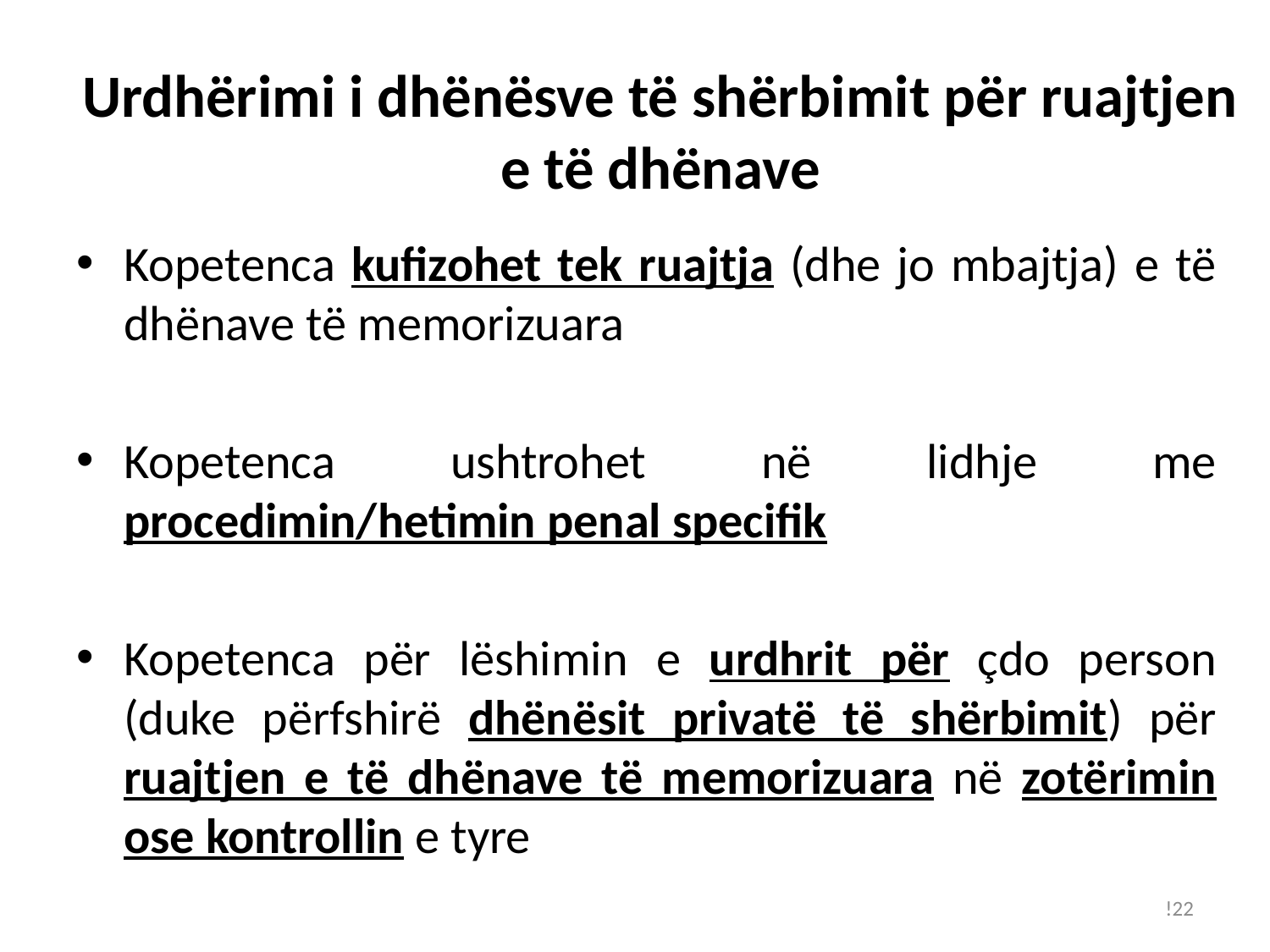

# Urdhërimi i dhënësve të shërbimit për ruajtjen e të dhënave
Kopetenca kufizohet tek ruajtja (dhe jo mbajtja) e të dhënave të memorizuara

Kopetenca ushtrohet në lidhje me procedimin/hetimin penal specifik

Kopetenca për lëshimin e urdhrit për çdo person (duke përfshirë dhënësit privatë të shërbimit) për ruajtjen e të dhënave të memorizuara në zotërimin ose kontrollin e tyre
!22